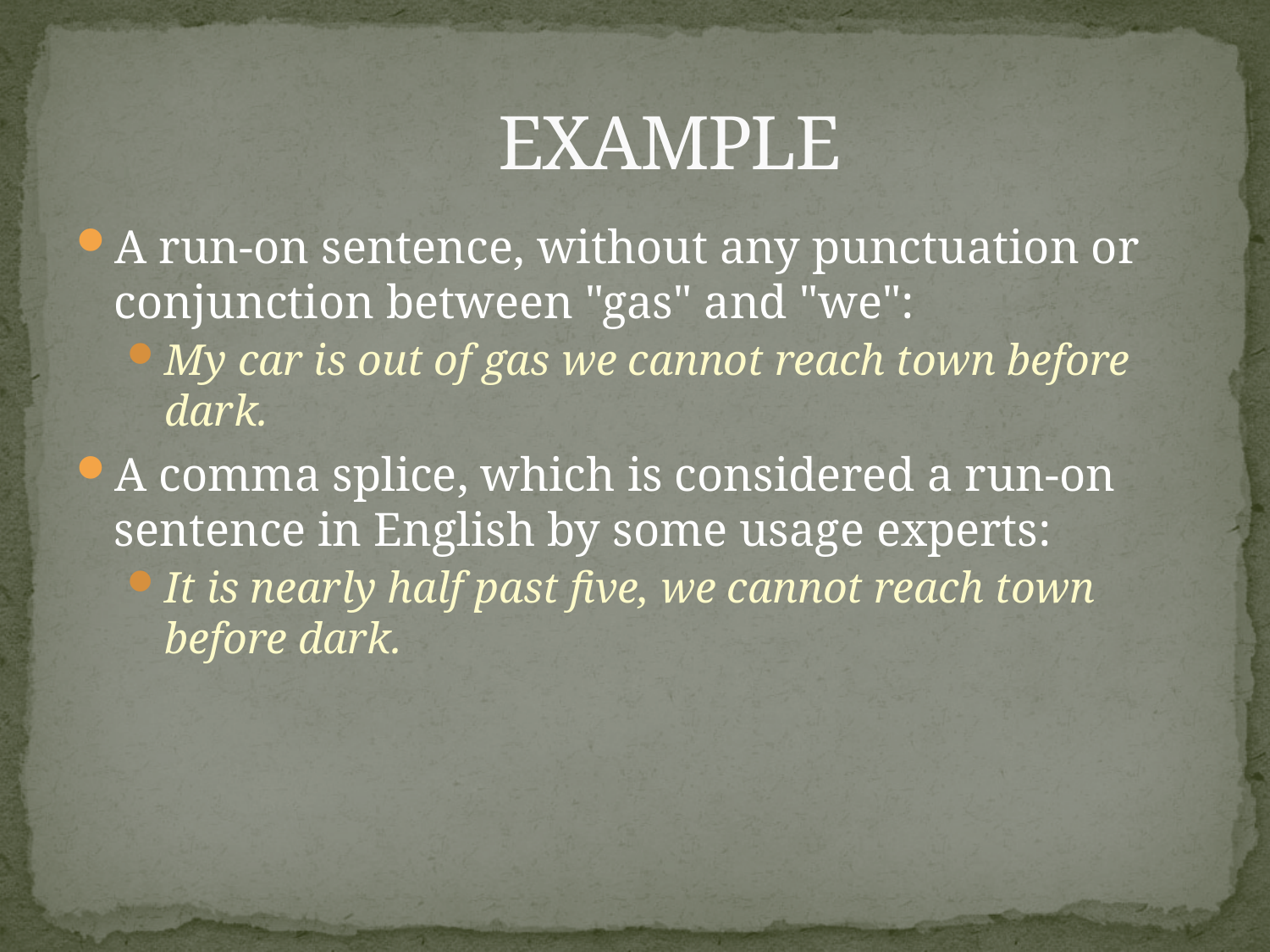

# EXAMPLE
A run-on sentence, without any punctuation or conjunction between "gas" and "we":
My car is out of gas we cannot reach town before dark.
A comma splice, which is considered a run-on sentence in English by some usage experts:
It is nearly half past five, we cannot reach town before dark.